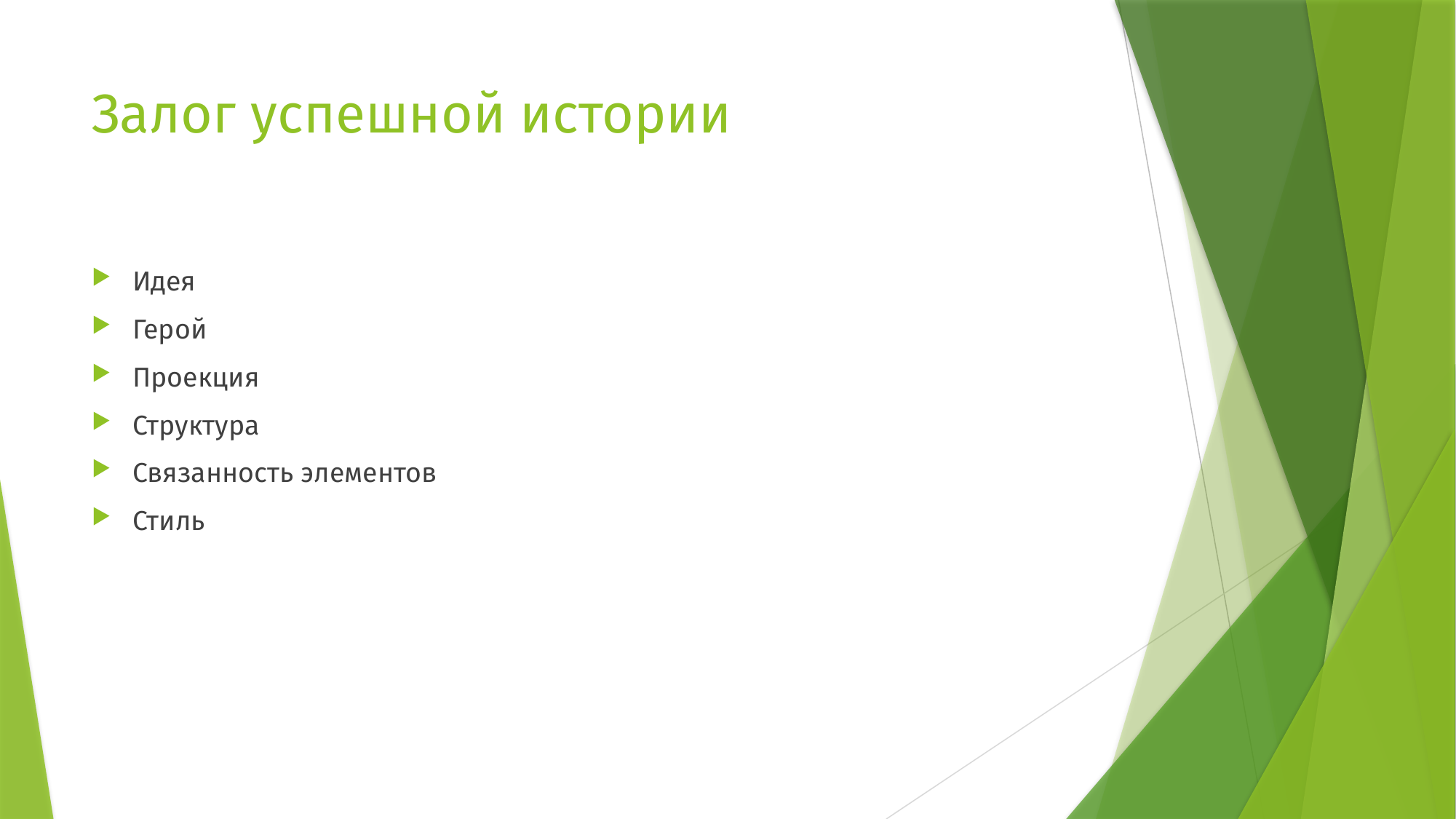

# Залог успешной истории
Идея
Герой
Проекция
Структура
Связанность элементов
Стиль